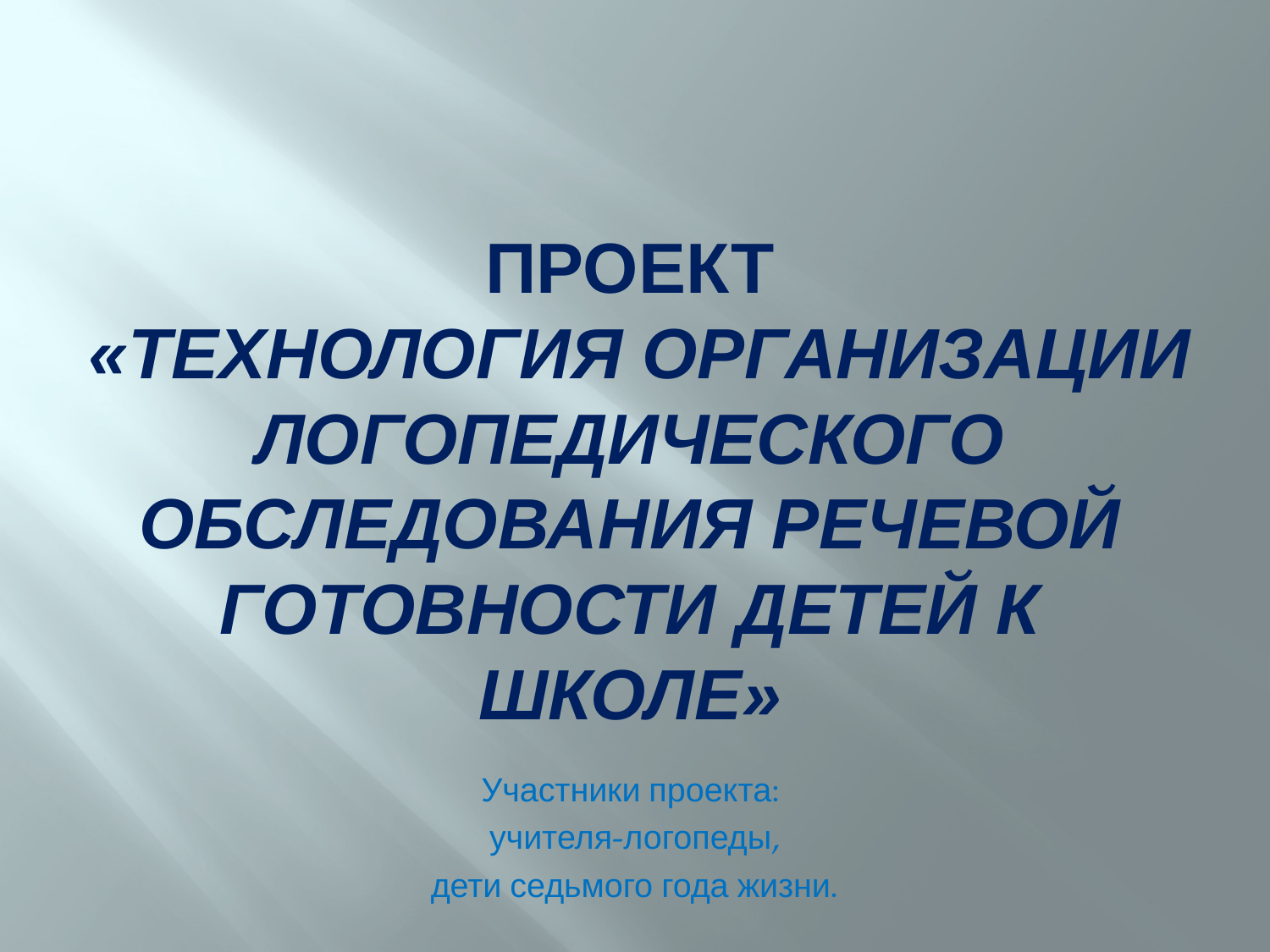

# Проект «Технология организации логопедического обследования речевой готовности детей к школе»
Участники проекта:
учителя-логопеды,
дети седьмого года жизни.